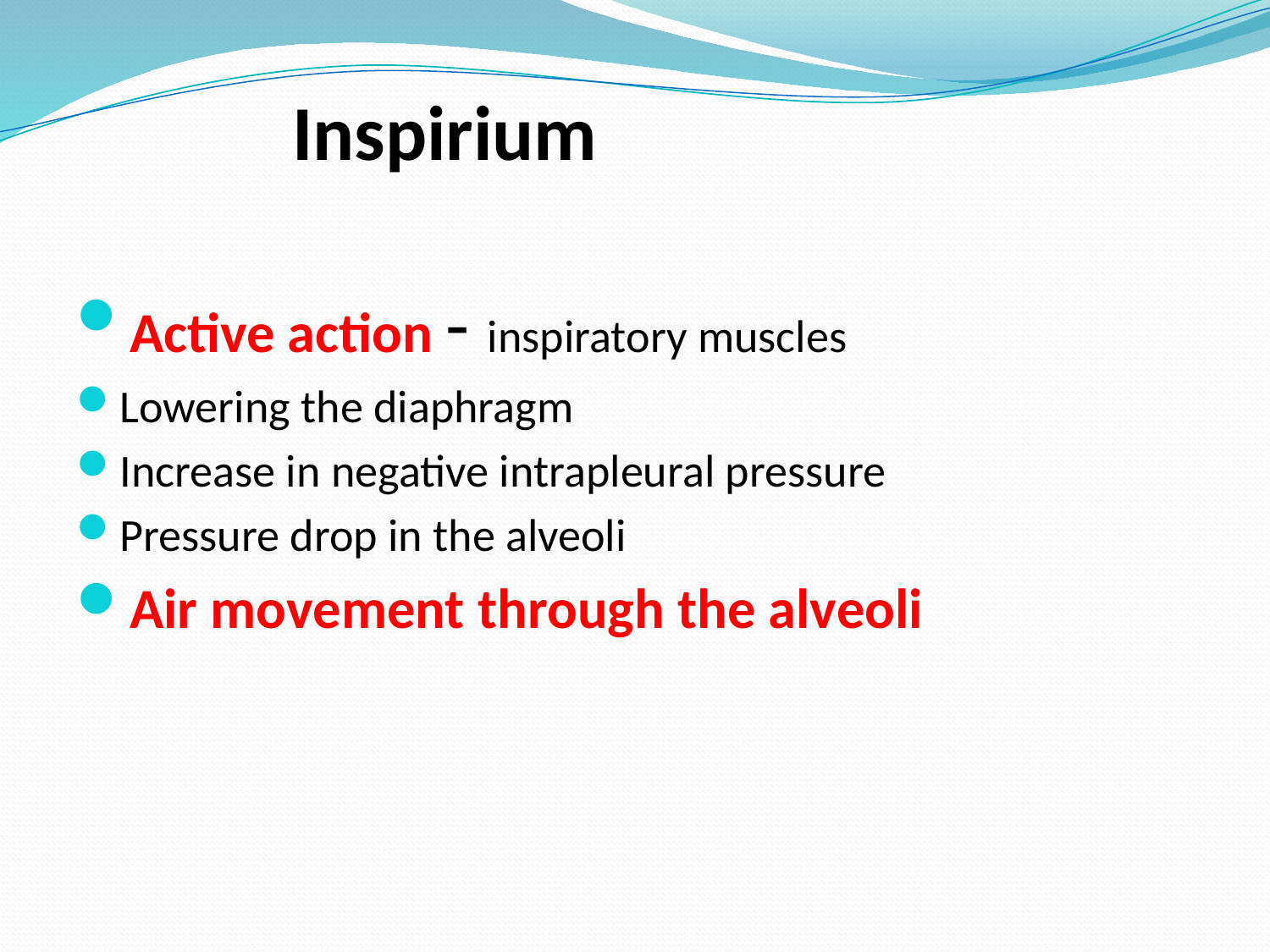

# Inspirium
Active action - inspiratory muscles
Lowering the diaphragm
Increase in negative intrapleural pressure
Pressure drop in the alveoli
Air movement through the alveoli